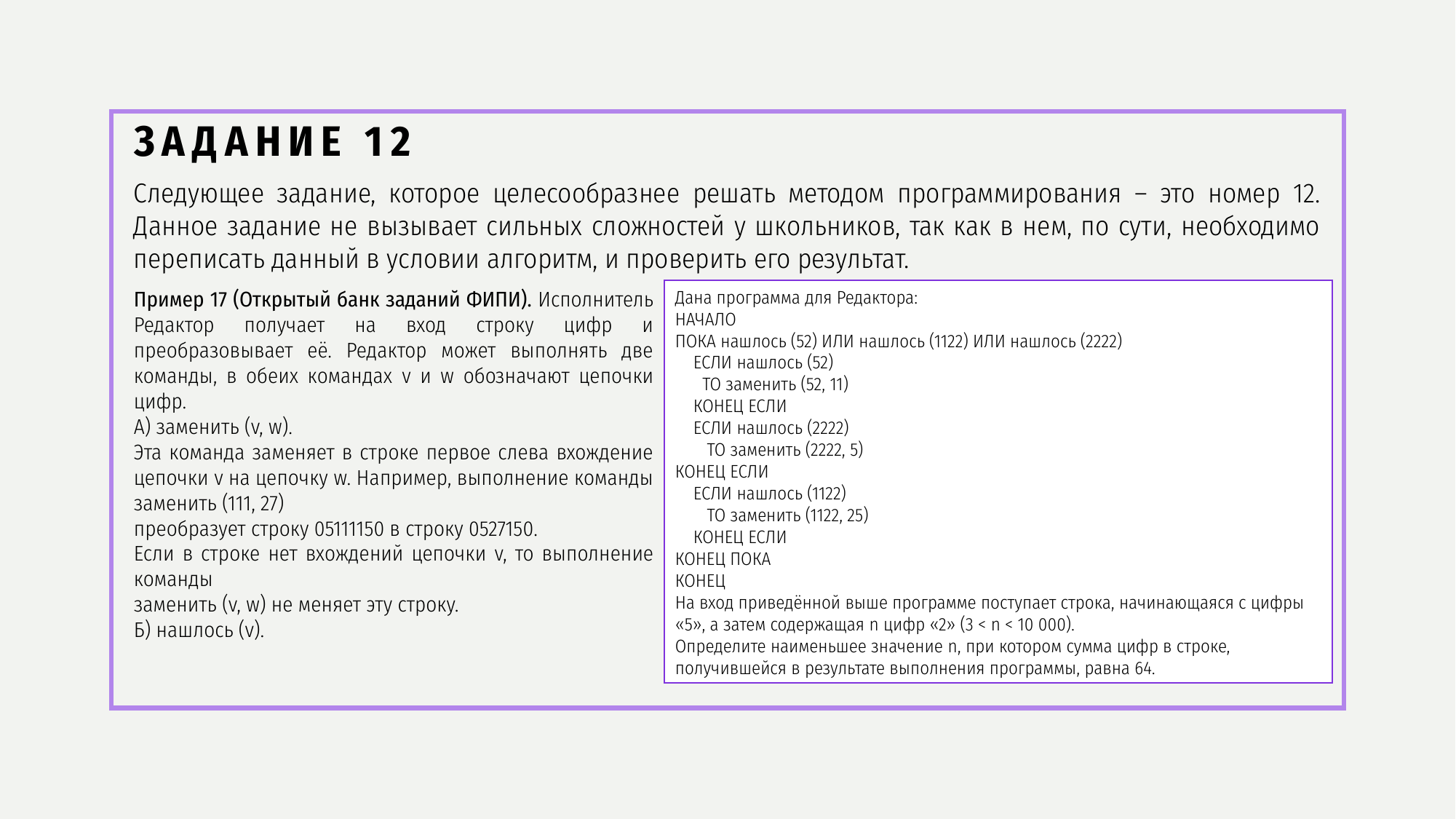

# Задание 12
Следующее задание, которое целесообразнее решать методом программирования – это номер 12. Данное задание не вызывает сильных сложностей у школьников, так как в нем, по сути, необходимо переписать данный в условии алгоритм, и проверить его результат.
Пример 17 (Открытый банк заданий ФИПИ). Исполнитель Редактор получает на вход строку цифр и преобразовывает её. Редактор может выполнять две команды, в обеих командах v и w обозначают цепочки цифр.
А) заменить (v, w).
Эта команда заменяет в строке первое слева вхождение цепочки v на цепочку w. Например, выполнение команды
заменить (111, 27)
преобразует строку 05111150 в строку 0527150.
Если в строке нет вхождений цепочки v, то выполнение команды
заменить (v, w) не меняет эту строку.
Б) нашлось (v).
Дана программа для Редактора:
НАЧАЛО
ПОКА нашлось (52) ИЛИ нашлось (1122) ИЛИ нашлось (2222)
    ЕСЛИ нашлось (52)
      ТО заменить (52, 11)
    КОНЕЦ ЕСЛИ
    ЕСЛИ нашлось (2222)
       ТО заменить (2222, 5)
КОНЕЦ ЕСЛИ
    ЕСЛИ нашлось (1122)
       ТО заменить (1122, 25)
    КОНЕЦ ЕСЛИ
КОНЕЦ ПОКА
КОНЕЦ
На вход приведённой выше программе поступает строка, начинающаяся с цифры «5», а затем содержащая n цифр «2» (3 < n < 10 000).
Определите наименьшее значение n, при котором сумма цифр в строке, получившейся в результате выполнения программы, равна 64.